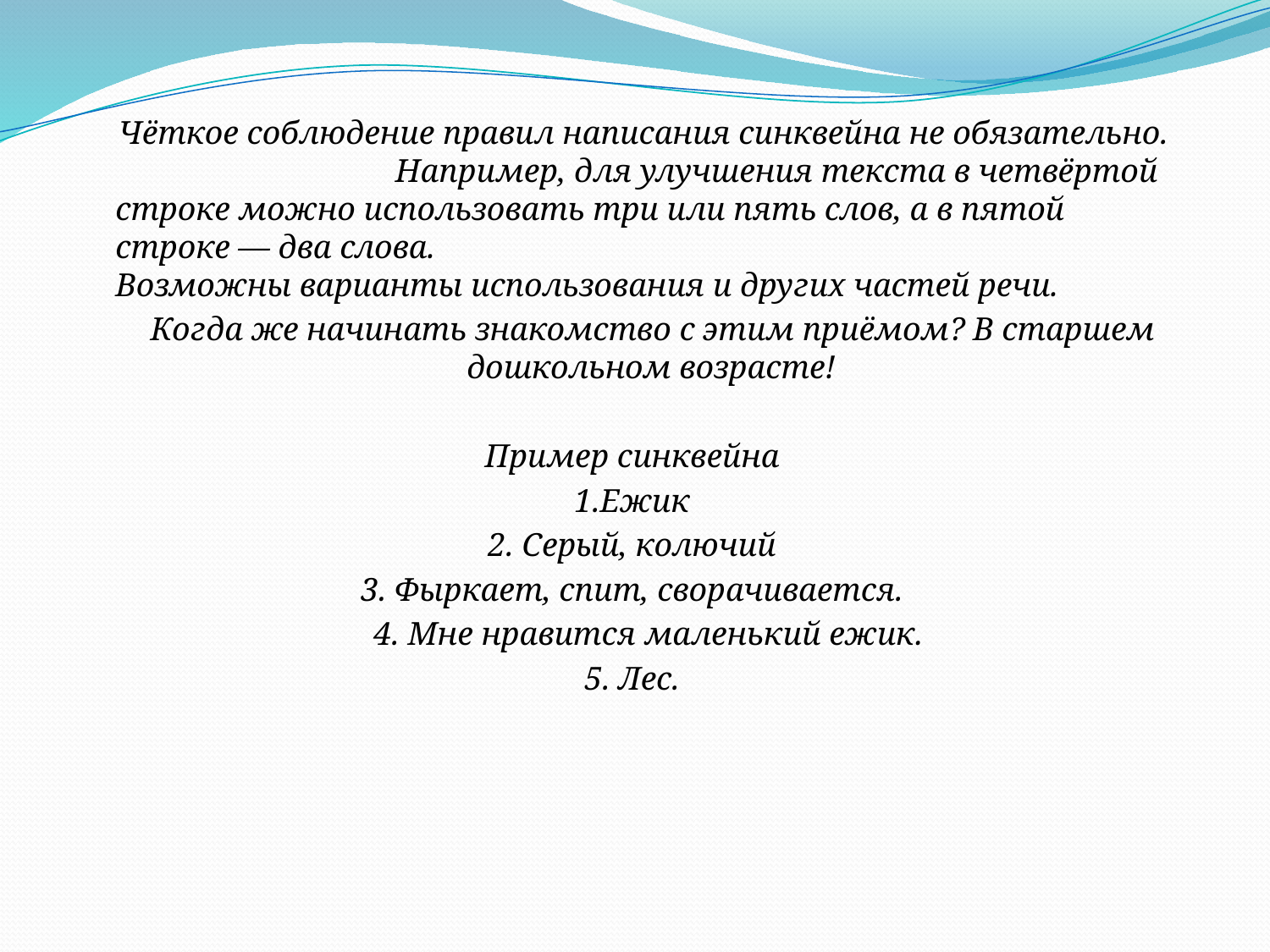

Чёткое соблюдение правил написания синквейна не обязательно.                                      Например, для улучшения текста в четвёртой строке можно использовать три или пять слов, а в пятой строке — два слова.                                                                                   Возможны варианты использования и других частей речи.
    Когда же начинать знакомство с этим приёмом? В старшем дошкольном возрасте!

Пример синквейна
1.Ежик
2. Серый, колючий
3. Фыркает, спит, сворачивается.
    4. Мне нравится маленький ежик.
5. Лес.